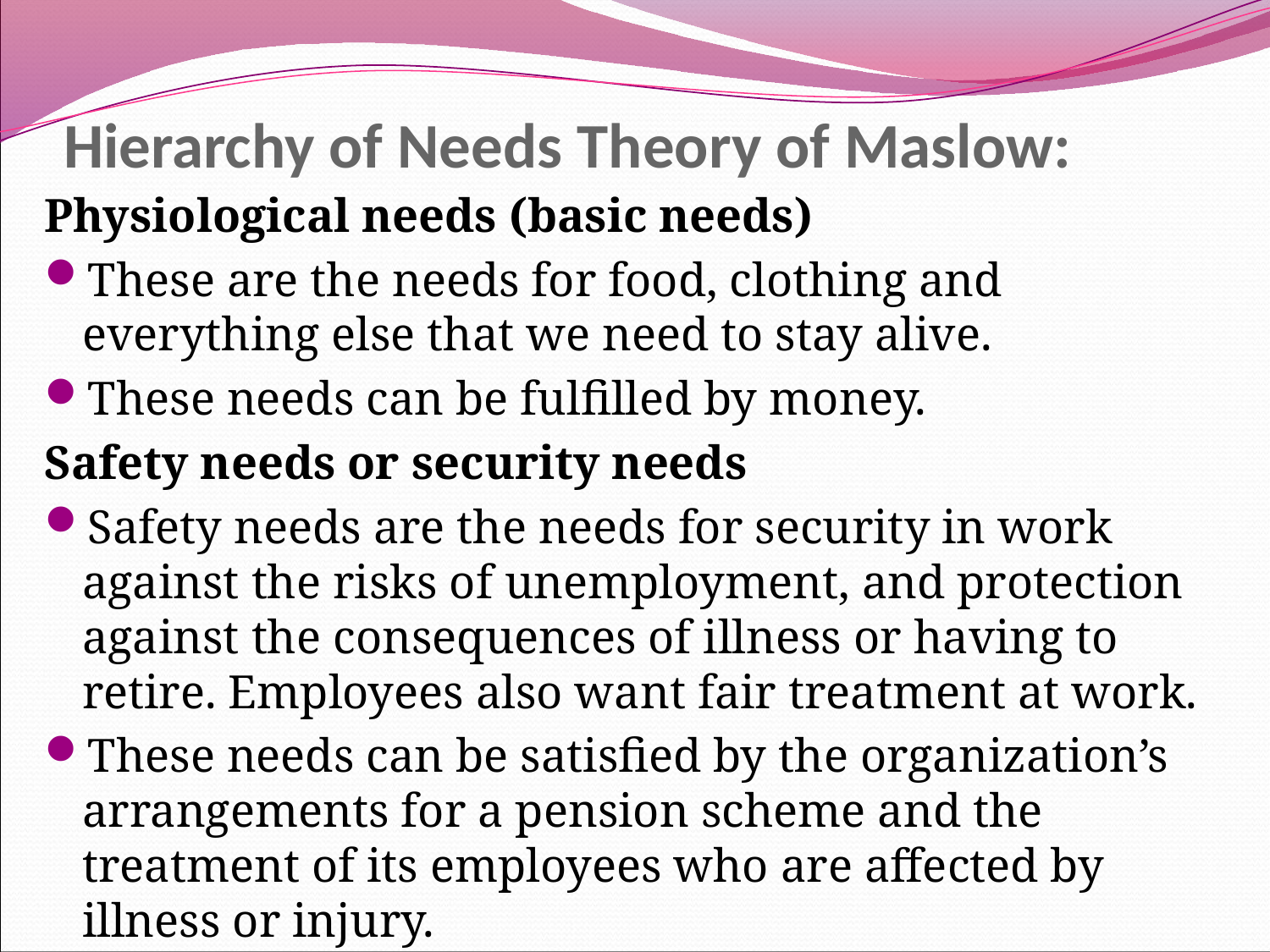

# Hierarchy of Needs Theory of Maslow:
Physiological needs (basic needs)
These are the needs for food, clothing and everything else that we need to stay alive.
These needs can be fulfilled by money.
Safety needs or security needs
Safety needs are the needs for security in work against the risks of unemployment, and protection against the consequences of illness or having to retire. Employees also want fair treatment at work.
These needs can be satisfied by the organization’s arrangements for a pension scheme and the treatment of its employees who are affected by illness or injury.